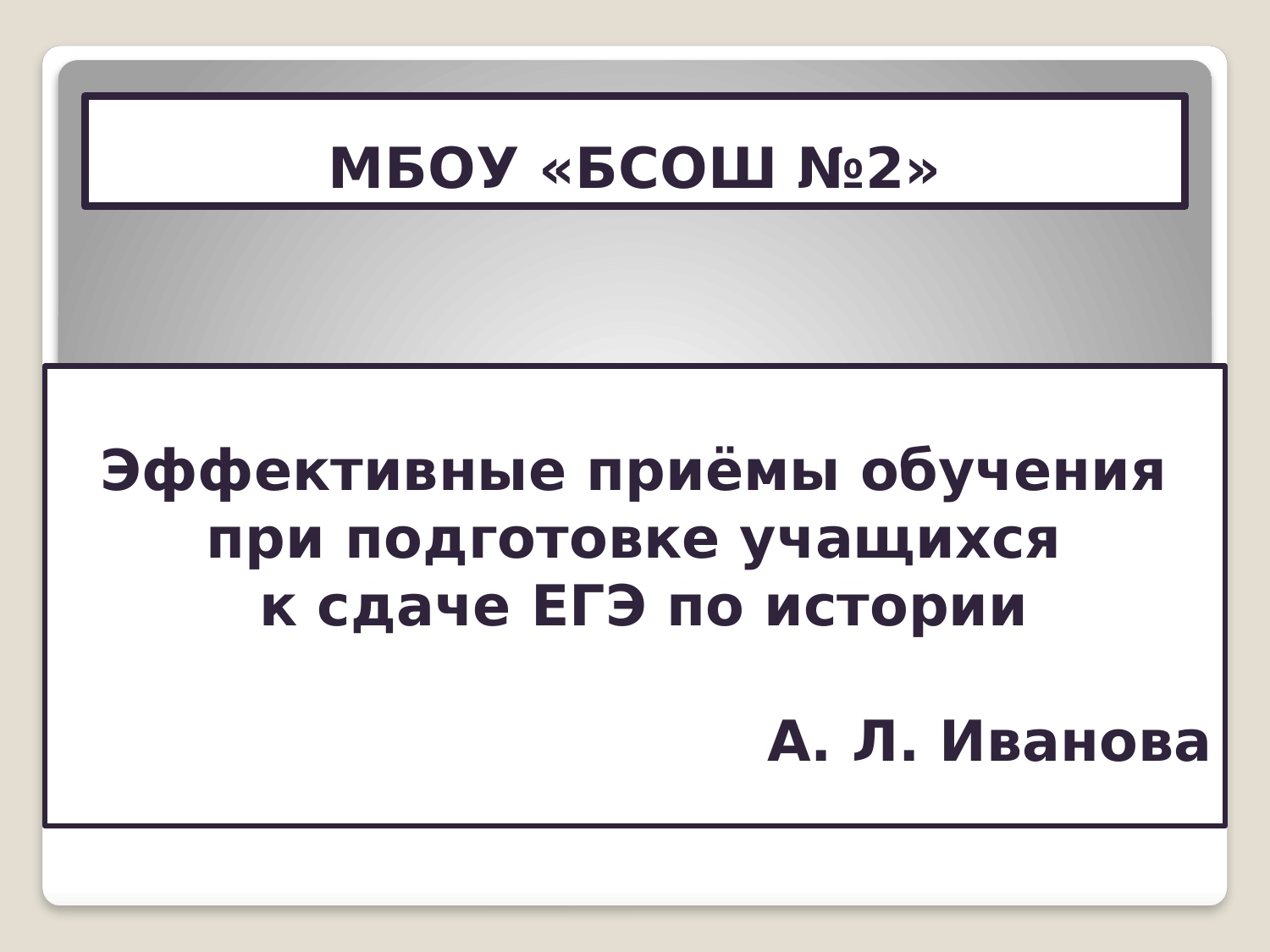

# МБОУ «БСОШ №2»

Эффективные приёмы обучения
при подготовке учащихся
к сдаче ЕГЭ по истории

А. Л. Иванова